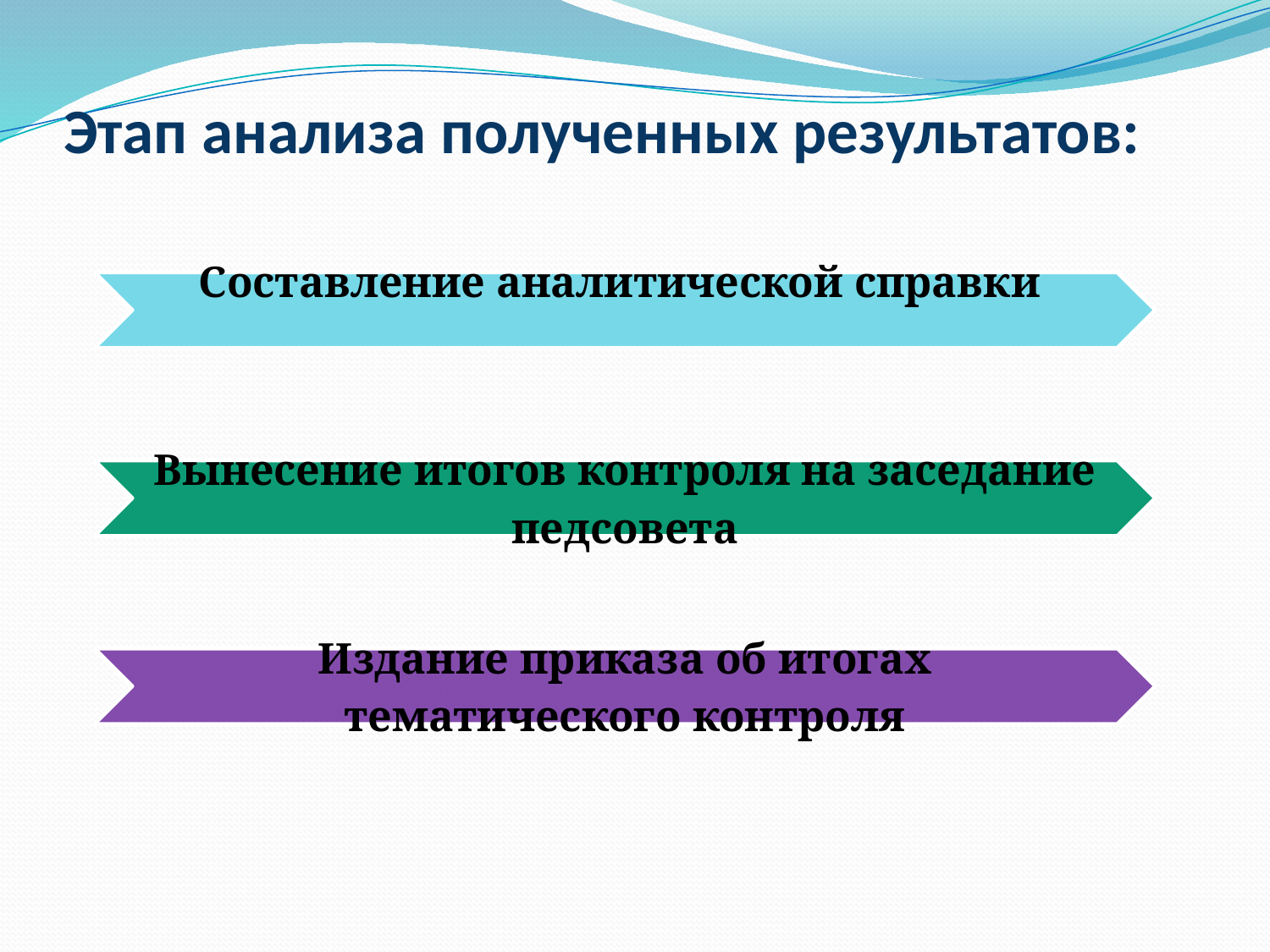

# Этап анализа полученных результатов:
Составление аналитической справки
Вынесение итогов контроля на заседание педсовета
Издание приказа об итогах тематического контроля